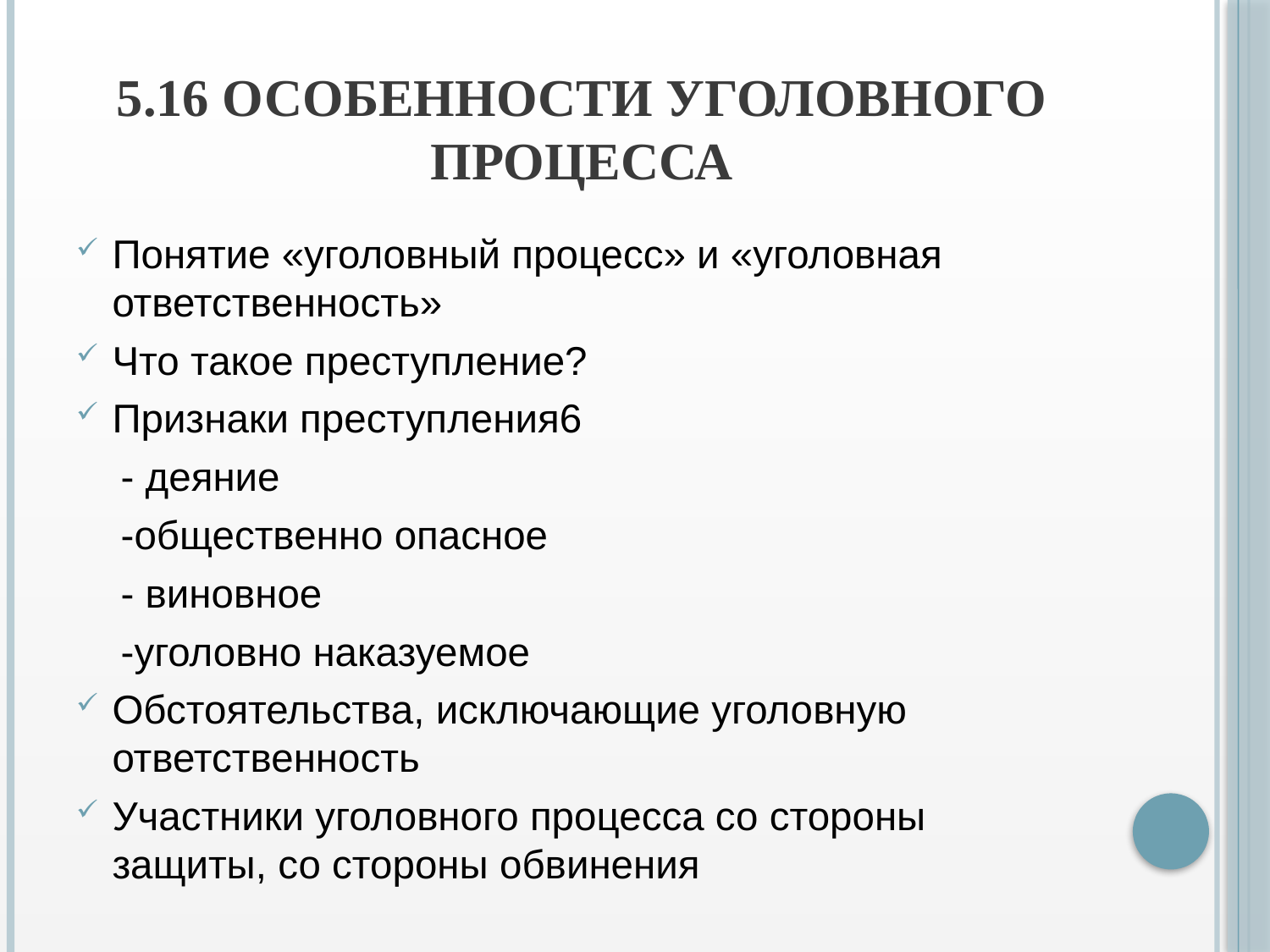

# 5.16 Особенности уголовного процесса
Понятие «уголовный процесс» и «уголовная ответственность»
Что такое преступление?
Признаки преступления6
    - деяние
    -общественно опасное
    - виновное
    -уголовно наказуемое
Обстоятельства, исключающие уголовную ответственность
Участники уголовного процесса со стороны защиты, со стороны обвинения